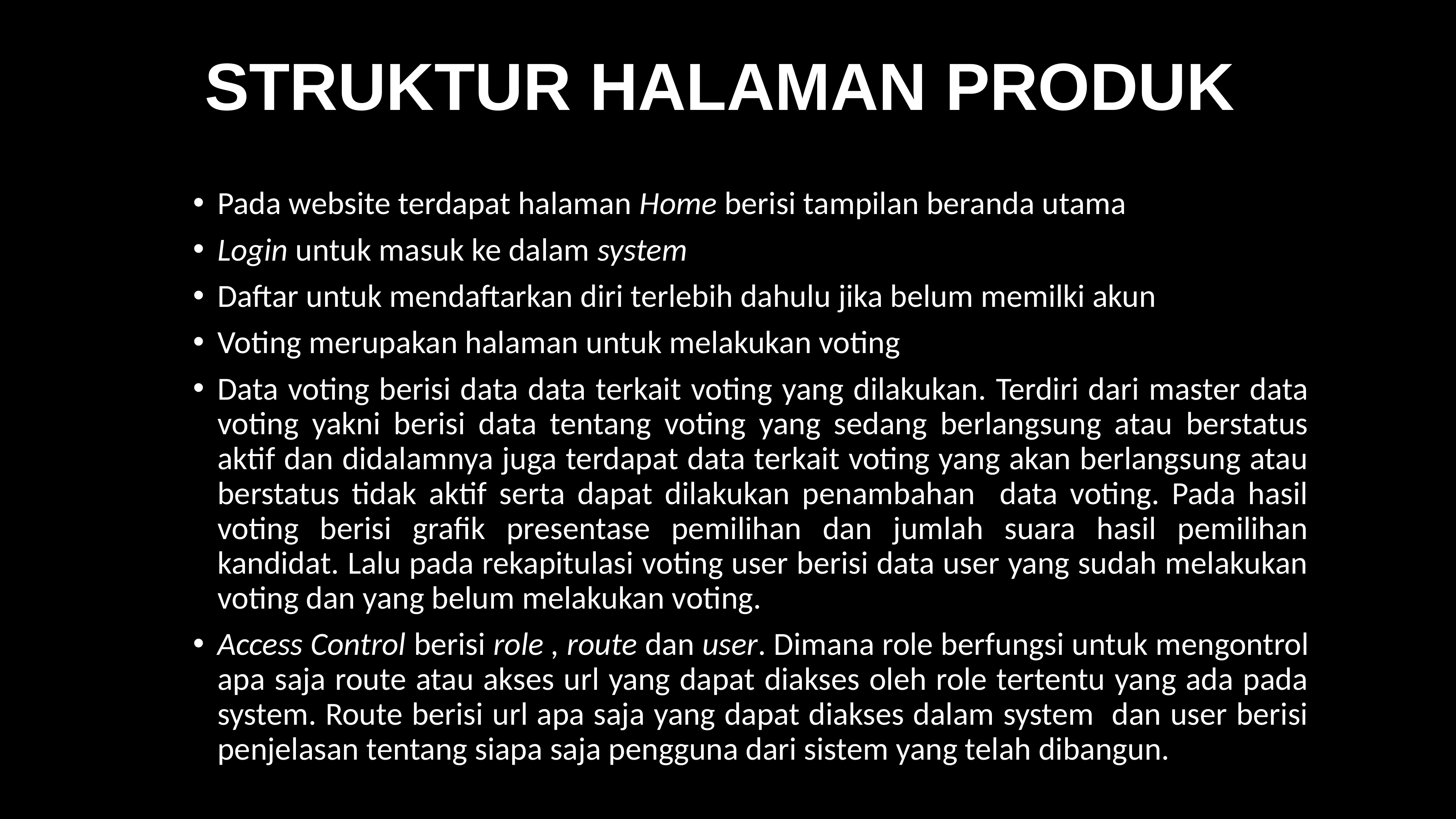

# STRUKTUR HALAMAN PRODUK
Pada website terdapat halaman Home berisi tampilan beranda utama
Login untuk masuk ke dalam system
Daftar untuk mendaftarkan diri terlebih dahulu jika belum memilki akun
Voting merupakan halaman untuk melakukan voting
Data voting berisi data data terkait voting yang dilakukan. Terdiri dari master data voting yakni berisi data tentang voting yang sedang berlangsung atau berstatus aktif dan didalamnya juga terdapat data terkait voting yang akan berlangsung atau berstatus tidak aktif serta dapat dilakukan penambahan  data voting. Pada hasil voting berisi grafik presentase pemilihan dan jumlah suara hasil pemilihan kandidat. Lalu pada rekapitulasi voting user berisi data user yang sudah melakukan voting dan yang belum melakukan voting.
Access Control berisi role , route dan user. Dimana role berfungsi untuk mengontrol apa saja route atau akses url yang dapat diakses oleh role tertentu yang ada pada system. Route berisi url apa saja yang dapat diakses dalam system  dan user berisi penjelasan tentang siapa saja pengguna dari sistem yang telah dibangun.